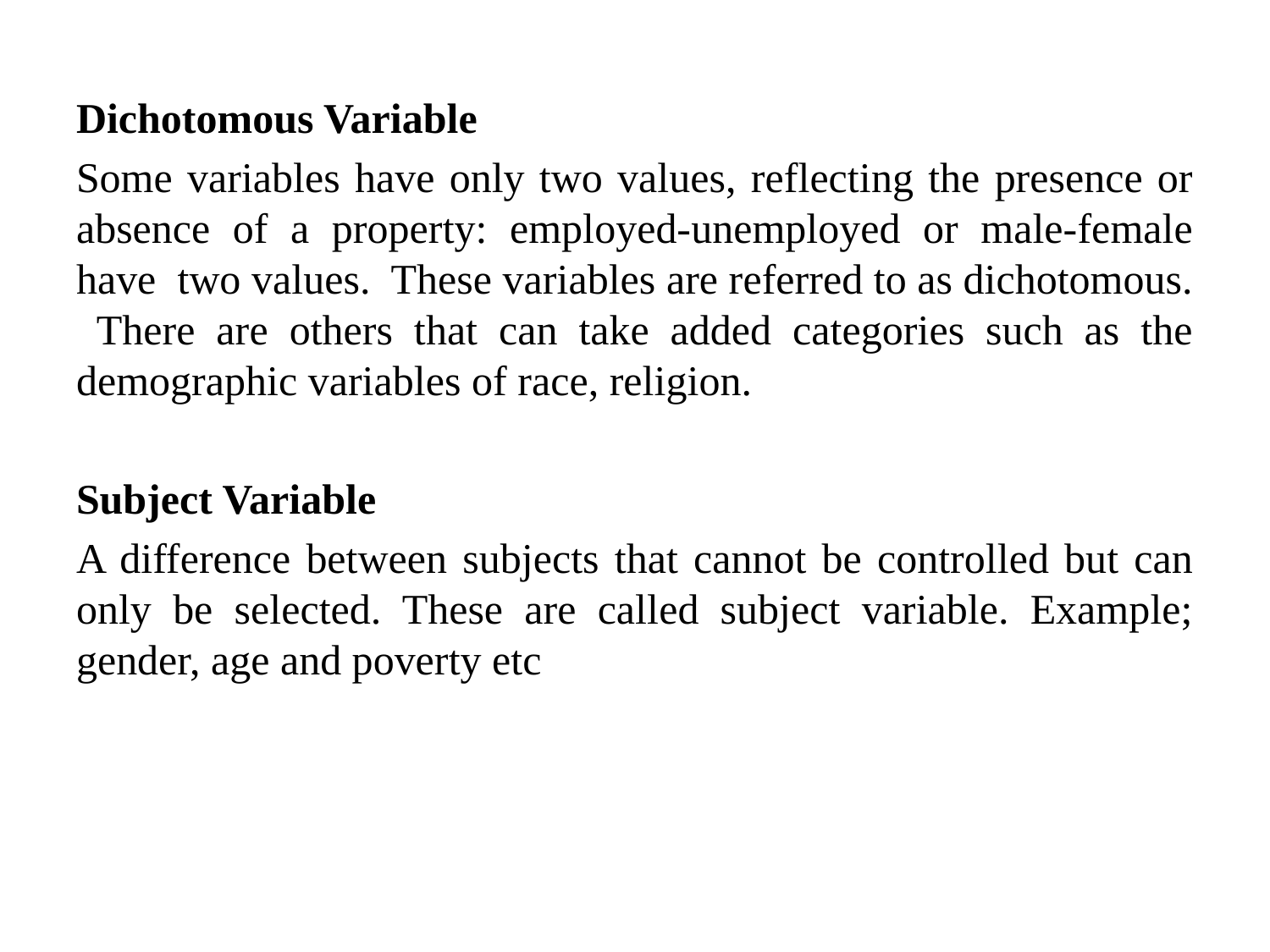

Dichotomous Variable
Some variables have only two values, reflecting the presence or absence of a property: employed-unemployed or male-female have  two values.  These variables are referred to as dichotomous.  There are others that can take added categories such as the demographic variables of race, religion.

Subject Variable
A difference between subjects that cannot be controlled but can only be selected. These are called subject variable. Example; gender, age and poverty etc